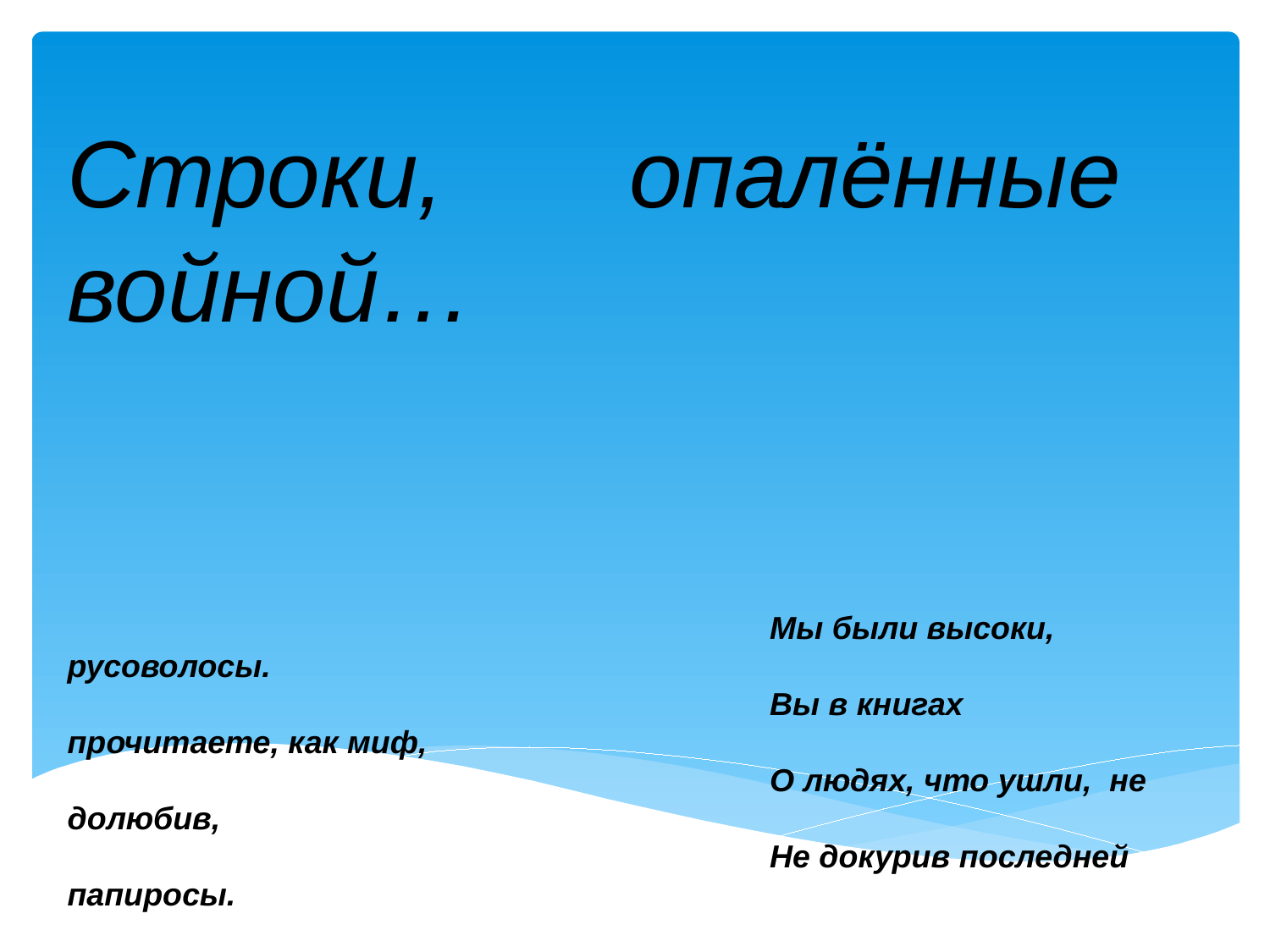

Строки,       опалённые войной…

                                                                               Мы были высоки, русоволосы.
                                                                               Вы в книгах прочитаете, как миф,
                                                                               О людях, что ушли,  не долюбив,
                                                                               Не докурив последней папиросы.

                                                                                                                            Н.Майоров